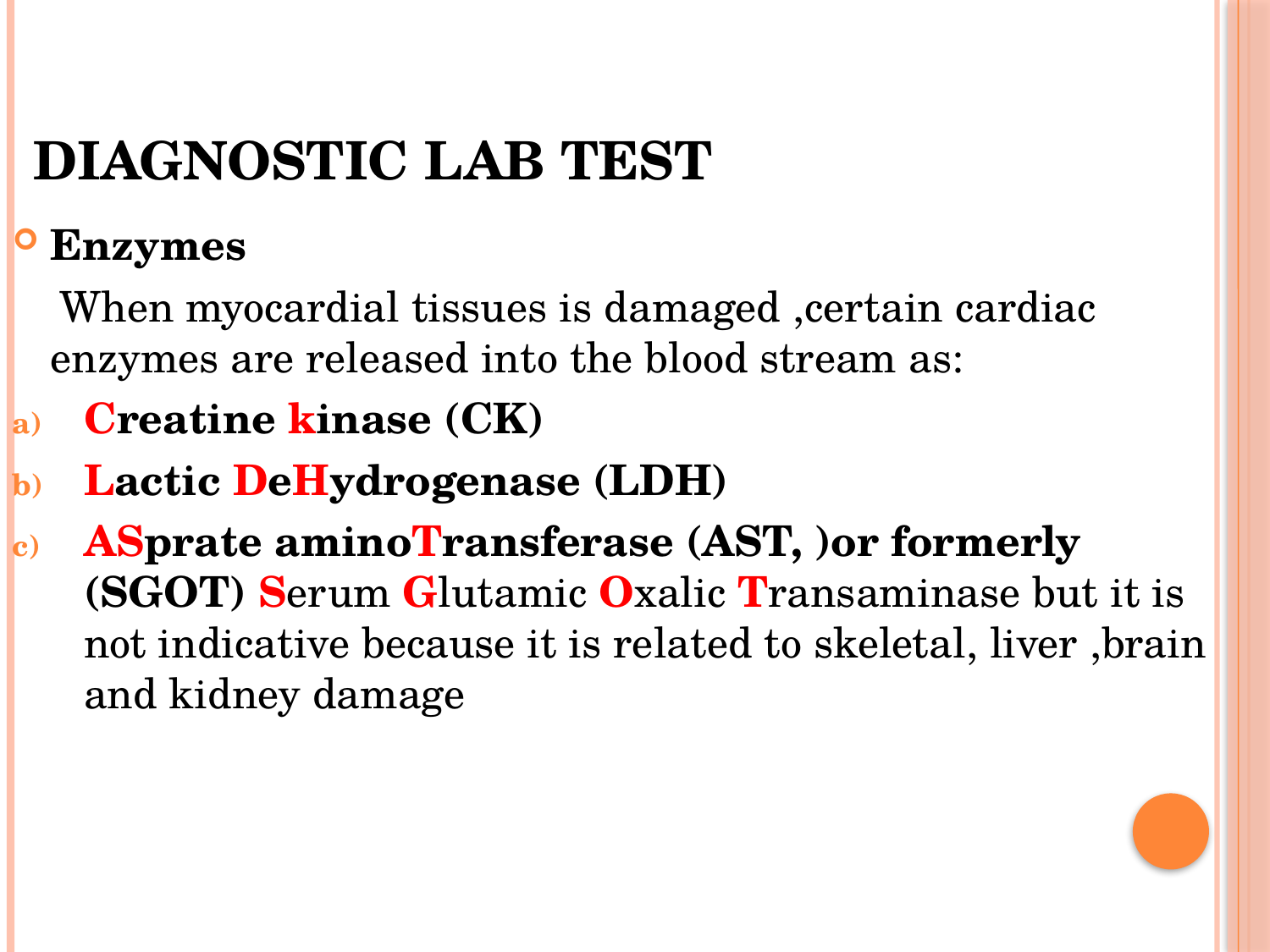

# Diagnostic lab test
Enzymes
    When myocardial tissues is damaged ,certain cardiac     enzymes are released into the blood stream as:
Creatine kinase (CK)
Lactic DeHydrogenase (LDH)
ASprate aminoTransferase (AST, )or formerly  (SGOT) Serum Glutamic Oxalic Transaminase but it is not indicative because it is related to skeletal, liver ,brain and kidney damage